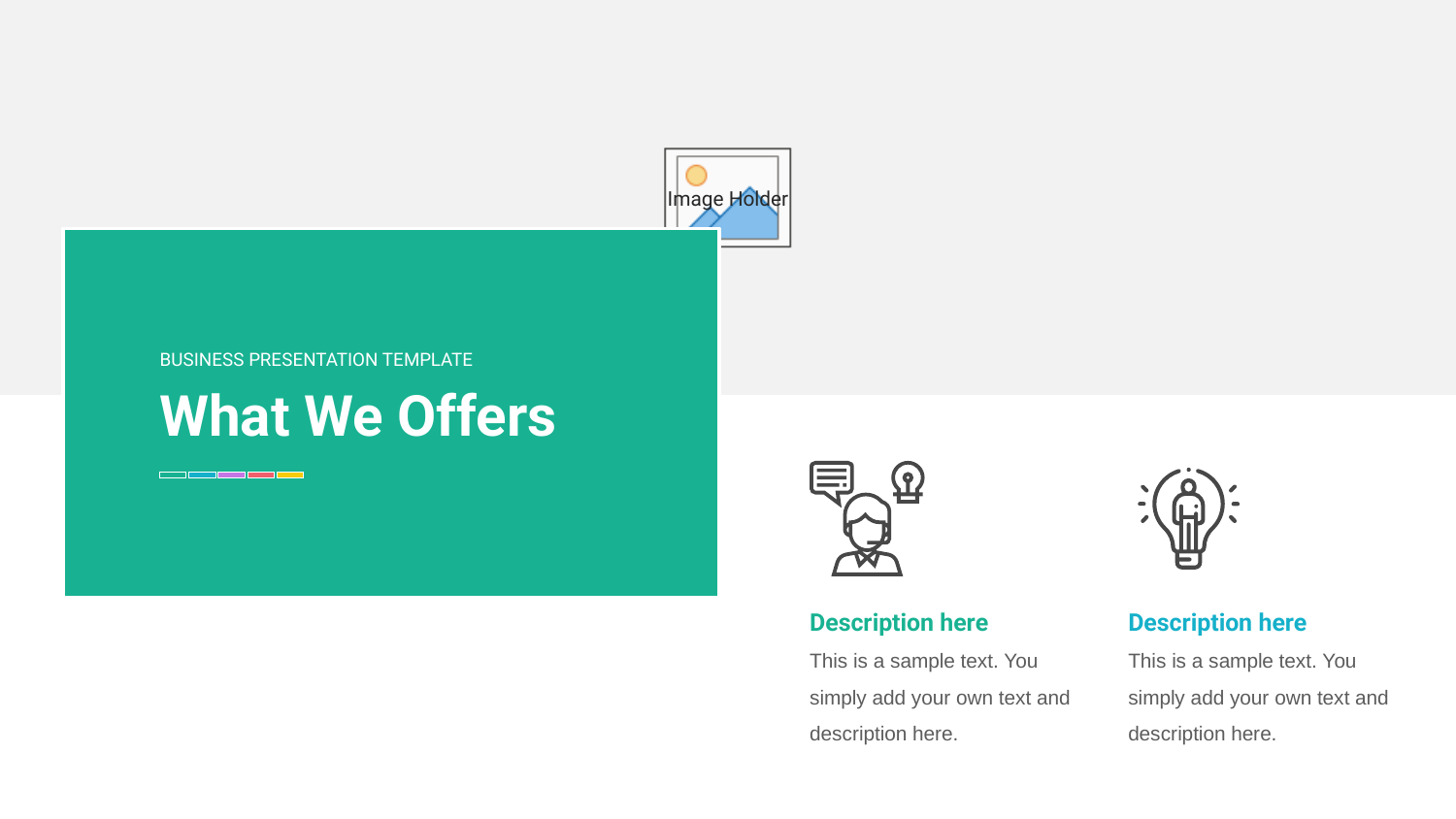

BUSINESS PRESENTATION TEMPLATE
What We Offers

Description here
This is a sample text. You simply add your own text and description here.
Description here
This is a sample text. You simply add your own text and description here.